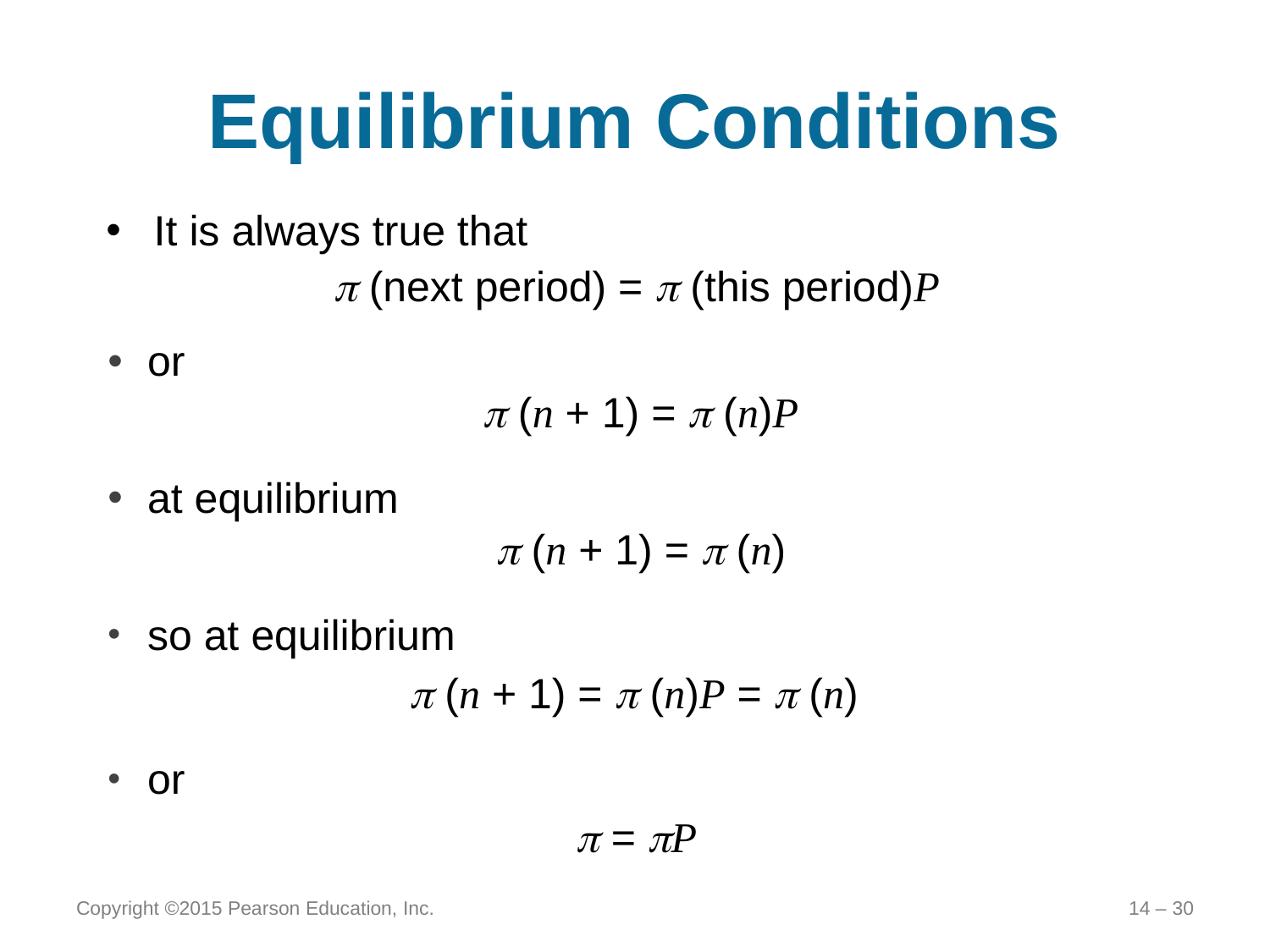

# Equilibrium Conditions
It is always true that
π (next period) = π (this period)P
or
π (n + 1) = π (n)P
at equilibrium
π (n + 1) = π (n)
so at equilibrium
π (n + 1) = π (n)P = π (n)
or
π = πP
Copyright ©2015 Pearson Education, Inc.
14 – 30